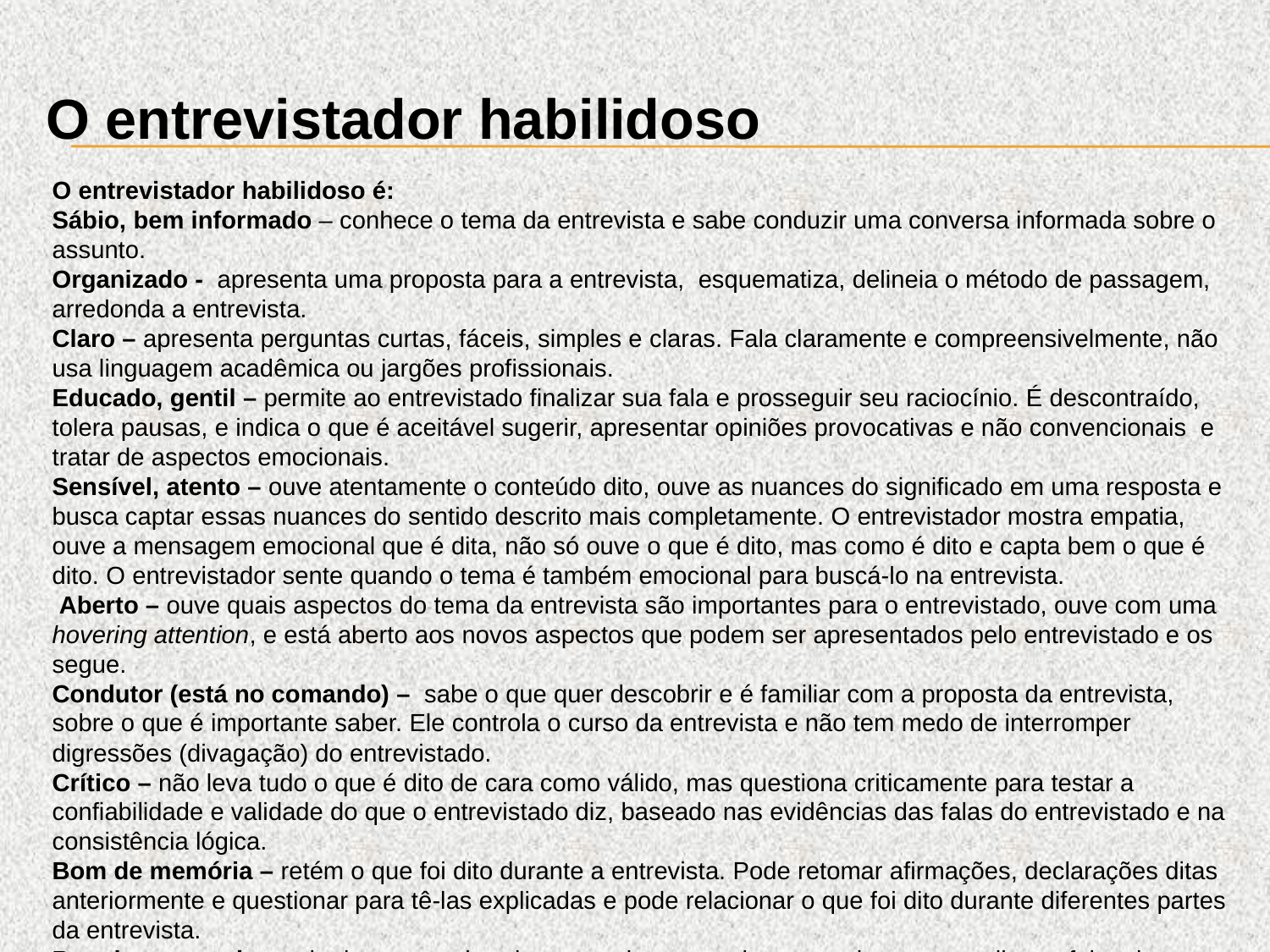

O entrevistador habilidoso
O entrevistador habilidoso é:
Sábio, bem informado – conhece o tema da entrevista e sabe conduzir uma conversa informada sobre o assunto.
Organizado -  apresenta uma proposta para a entrevista,  esquematiza, delineia o método de passagem, arredonda a entrevista.
Claro – apresenta perguntas curtas, fáceis, simples e claras. Fala claramente e compreensivelmente, não usa linguagem acadêmica ou jargões profissionais.
Educado, gentil – permite ao entrevistado finalizar sua fala e prosseguir seu raciocínio. É descontraído, tolera pausas, e indica o que é aceitável sugerir, apresentar opiniões provocativas e não convencionais  e tratar de aspectos emocionais.
Sensível, atento – ouve atentamente o conteúdo dito, ouve as nuances do significado em uma resposta e busca captar essas nuances do sentido descrito mais completamente. O entrevistador mostra empatia, ouve a mensagem emocional que é dita, não só ouve o que é dito, mas como é dito e capta bem o que é dito. O entrevistador sente quando o tema é também emocional para buscá-lo na entrevista.
 Aberto – ouve quais aspectos do tema da entrevista são importantes para o entrevistado, ouve com uma hovering attention, e está aberto aos novos aspectos que podem ser apresentados pelo entrevistado e os segue.
Condutor (está no comando) –  sabe o que quer descobrir e é familiar com a proposta da entrevista, sobre o que é importante saber. Ele controla o curso da entrevista e não tem medo de interromper digressões (divagação) do entrevistado.
Crítico – não leva tudo o que é dito de cara como válido, mas questiona criticamente para testar a confiabilidade e validade do que o entrevistado diz, baseado nas evidências das falas do entrevistado e na consistência lógica.
Bom de memória – retém o que foi dito durante a entrevista. Pode retomar afirmações, declarações ditas anteriormente e questionar para tê-las explicadas e pode relacionar o que foi dito durante diferentes partes da entrevista.
Bom interpretador – ele deve controlar  durante toda a entrevista para clarear e ampliar as falas do entrevistado, dando interpretações ao que é dito, o que poderá ser confirmado ou não pelo entrevistado.